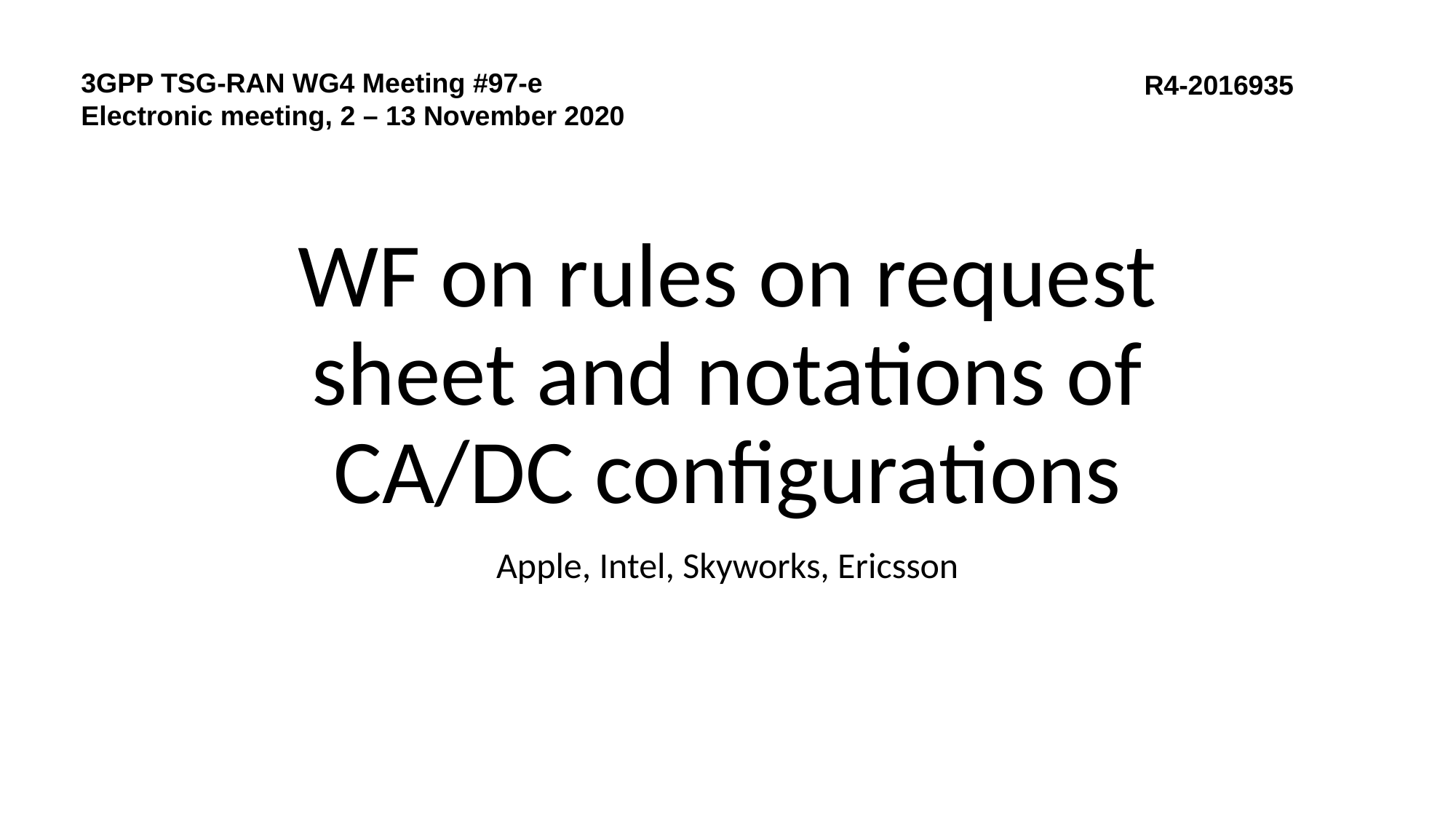

3GPP TSG-RAN WG4 Meeting #97-e
Electronic meeting, 2 – 13 November 2020
R4-2016935
# WF on rules on request sheet and notations of CA/DC configurations
Apple, Intel, Skyworks, Ericsson